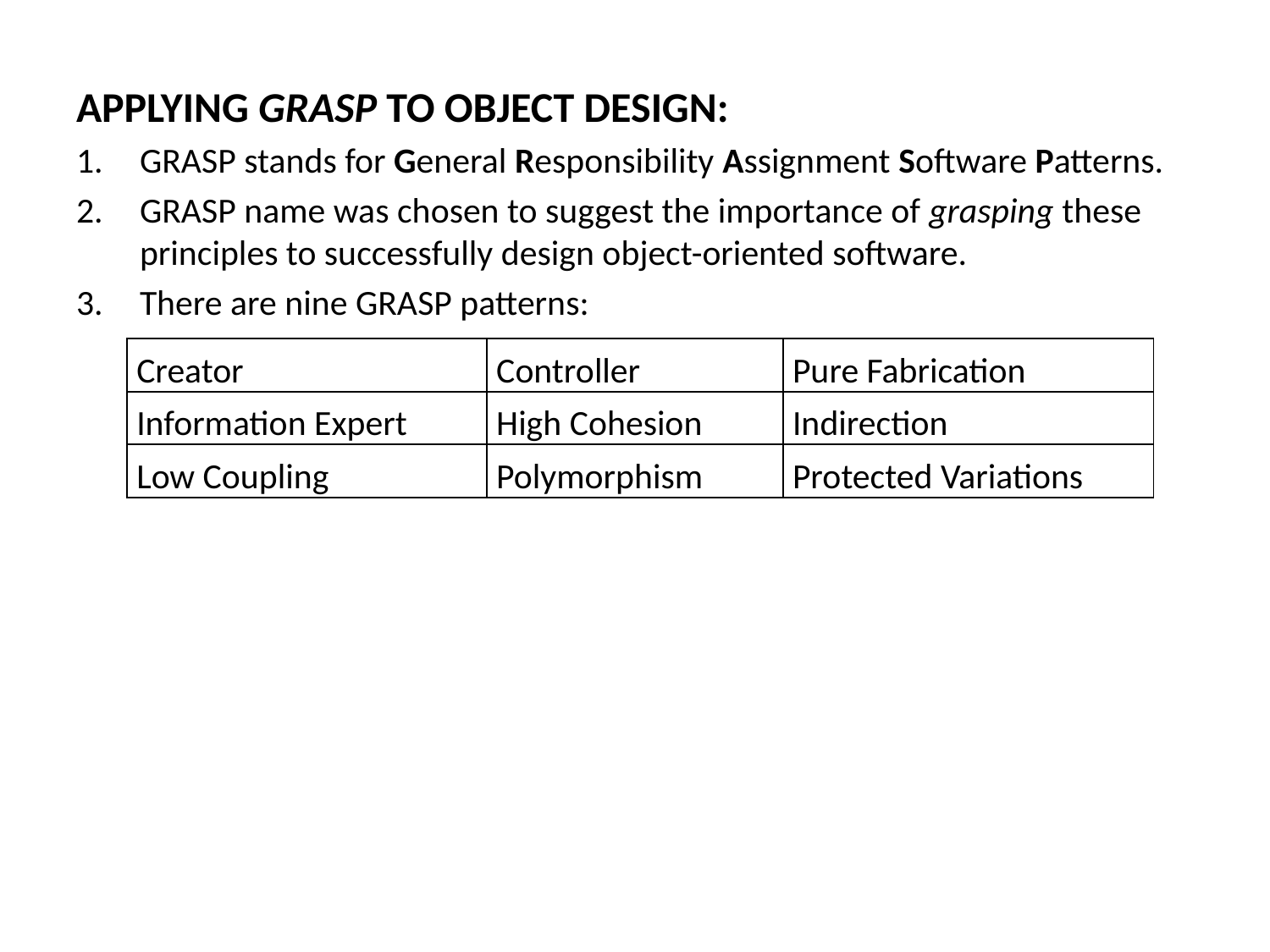

APPLYING GRASP TO OBJECT DESIGN:
GRASP stands for General Responsibility Assignment Software Patterns.
GRASP name was chosen to suggest the importance of grasping these principles to successfully design object-oriented software.
There are nine GRASP patterns:

| Creator | Controller | Pure Fabrication |
| --- | --- | --- |
| Information Expert | High Cohesion | Indirection |
| Low Coupling | Polymorphism | Protected Variations |